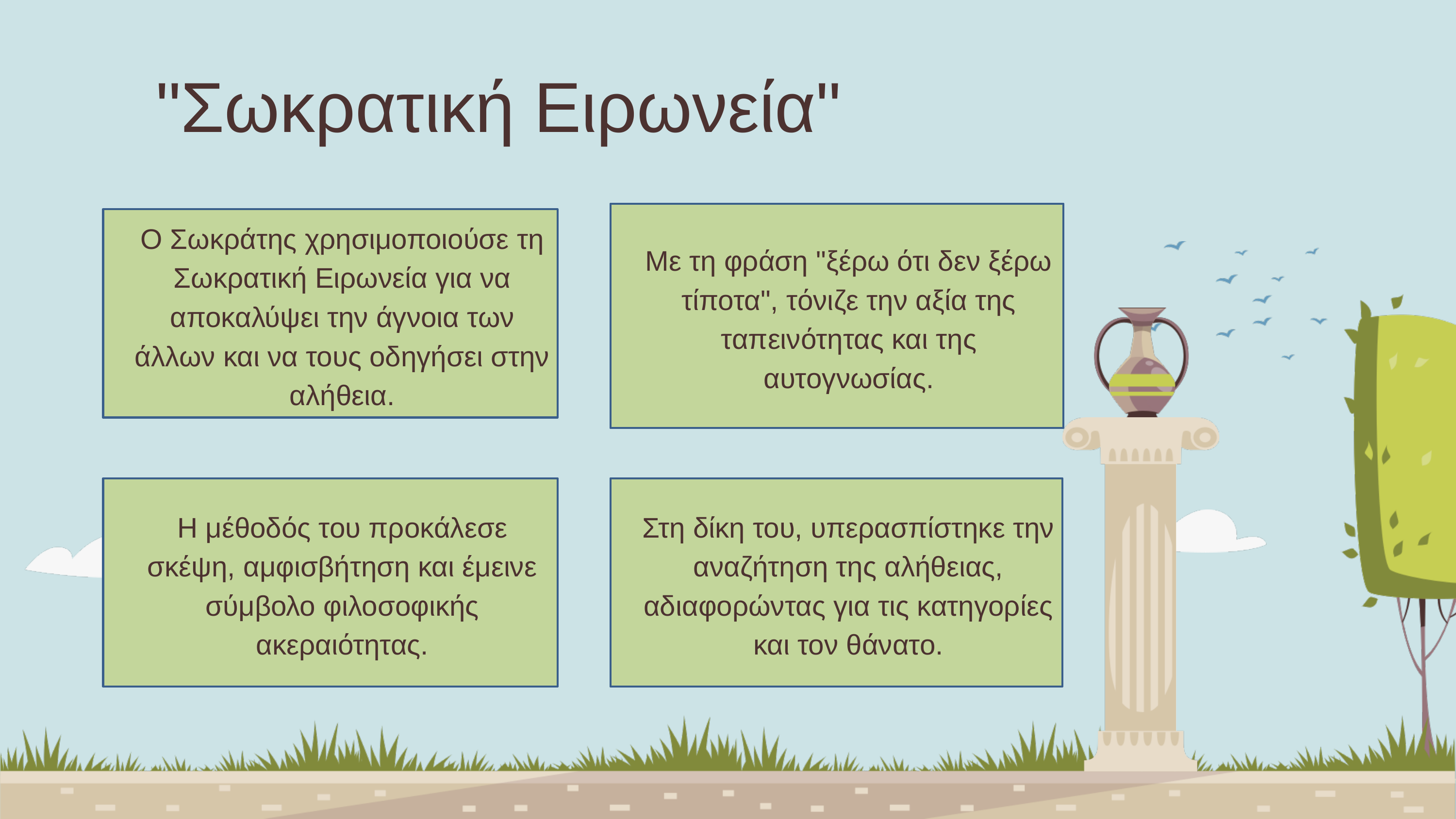

"Σωκρατική Ειρωνεία"

Με τη φράση "ξέρω ότι δεν ξέρω τίποτα", τόνιζε την αξία της ταπεινότητας και της αυτογνωσίας.
Ο Σωκράτης χρησιμοποιούσε τη Σωκρατική Ειρωνεία για να αποκαλύψει την άγνοια των άλλων και να τους οδηγήσει στην αλήθεια.

Η μέθοδός του προκάλεσε σκέψη, αμφισβήτηση και έμεινε σύμβολο φιλοσοφικής ακεραιότητας.
Στη δίκη του, υπερασπίστηκε την αναζήτηση της αλήθειας, αδιαφορώντας για τις κατηγορίες και τον θάνατο.